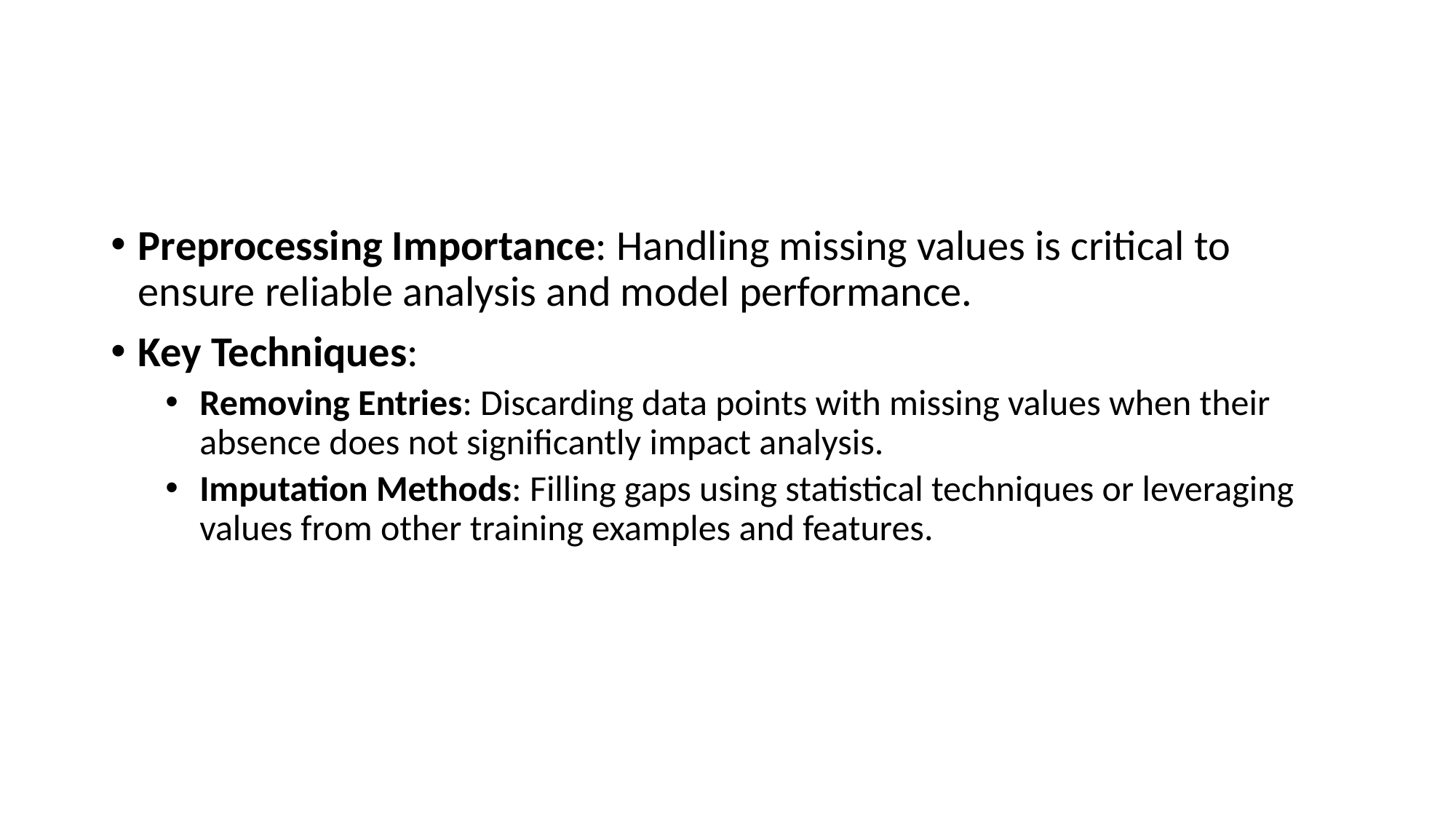

#
Preprocessing Importance: Handling missing values is critical to ensure reliable analysis and model performance.
Key Techniques:
Removing Entries: Discarding data points with missing values when their absence does not significantly impact analysis.
Imputation Methods: Filling gaps using statistical techniques or leveraging values from other training examples and features.